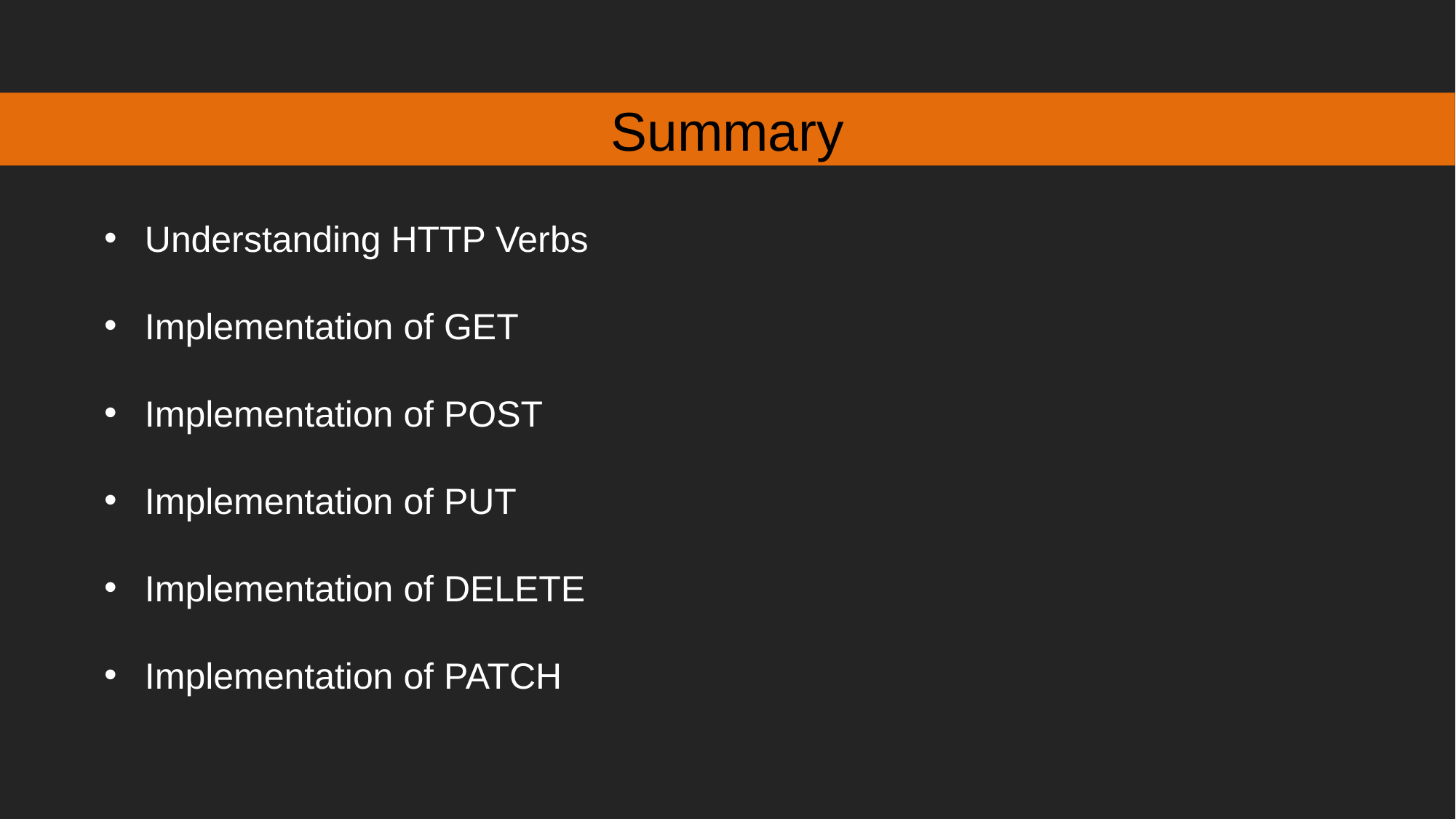

Summary
Understanding HTTP Verbs

Implementation of GET

Implementation of POST

Implementation of PUT

Implementation of DELETE

Implementation of PATCH